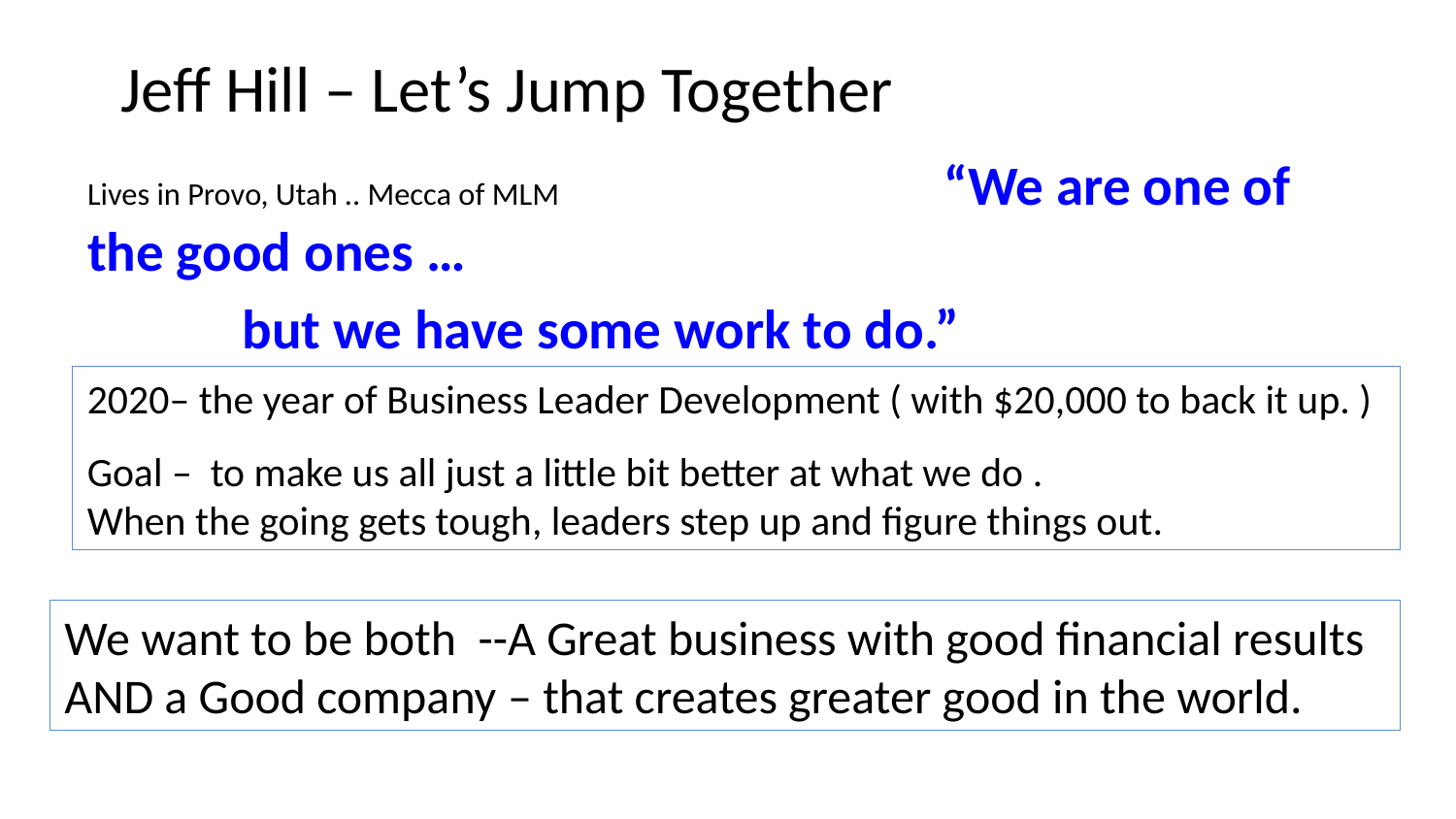

# Jeff Hill – Let’s Jump Together
Lives in Provo, Utah .. Mecca of MLM									   			“We are one of the good ones …
				 but we have some work to do.”
2020– the year of Business Leader Development ( with $20,000 to back it up. )

Goal –  to make us all just a little bit better at what we do .
When the going gets tough, leaders step up and figure things out.
We want to be both  --A Great business with good financial results
AND a Good company – that creates greater good in the world.